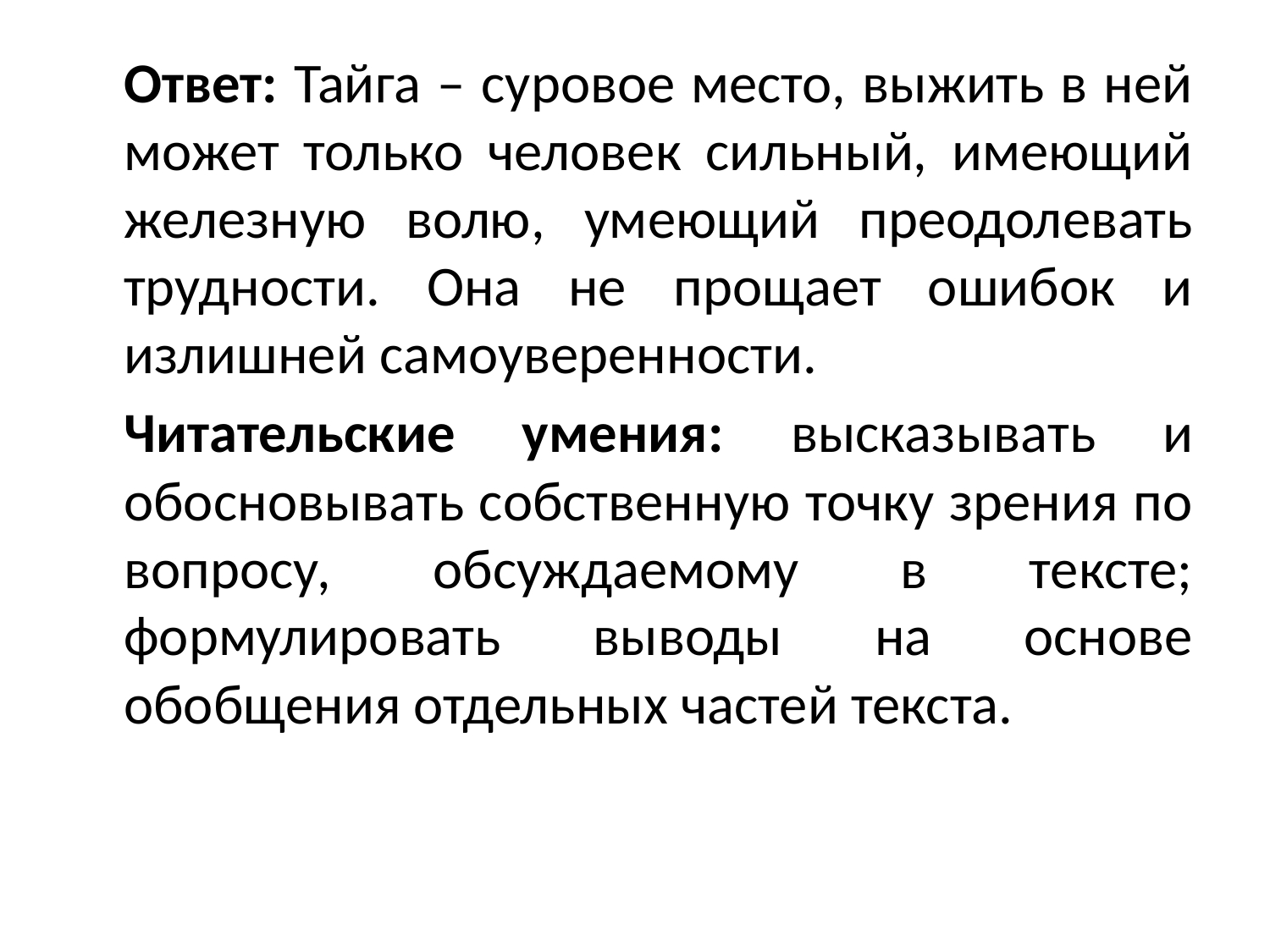

#
	Ответ: Тайга – суровое место, выжить в ней может только человек сильный, имеющий железную волю, умеющий преодолевать трудности. Она не прощает ошибок и излишней самоуверенности.
	Читательские умения: высказывать и обосновывать собственную точку зрения по вопросу, обсуждаемому в тексте; формулировать выводы на основе обобщения отдельных частей текста.